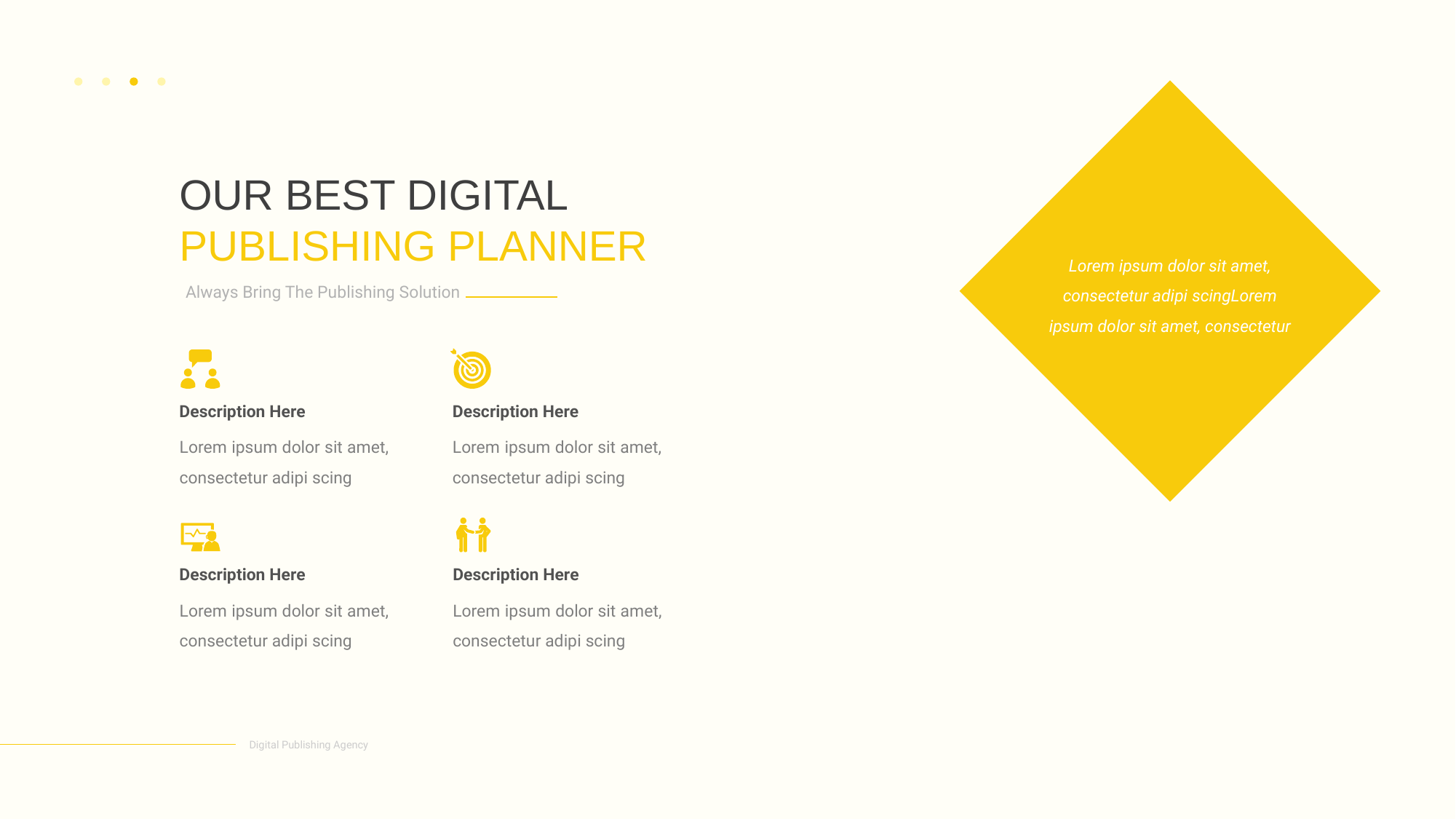

OUR BEST DIGITAL
PUBLISHING PLANNER
Lorem ipsum dolor sit amet, consectetur adipi scingLorem ipsum dolor sit amet, consectetur
Always Bring The Publishing Solution

Description Here
Description Here
Lorem ipsum dolor sit amet, consectetur adipi scing
Lorem ipsum dolor sit amet, consectetur adipi scing

Description Here
Description Here
Lorem ipsum dolor sit amet, consectetur adipi scing
Lorem ipsum dolor sit amet, consectetur adipi scing
Digital Publishing Agency